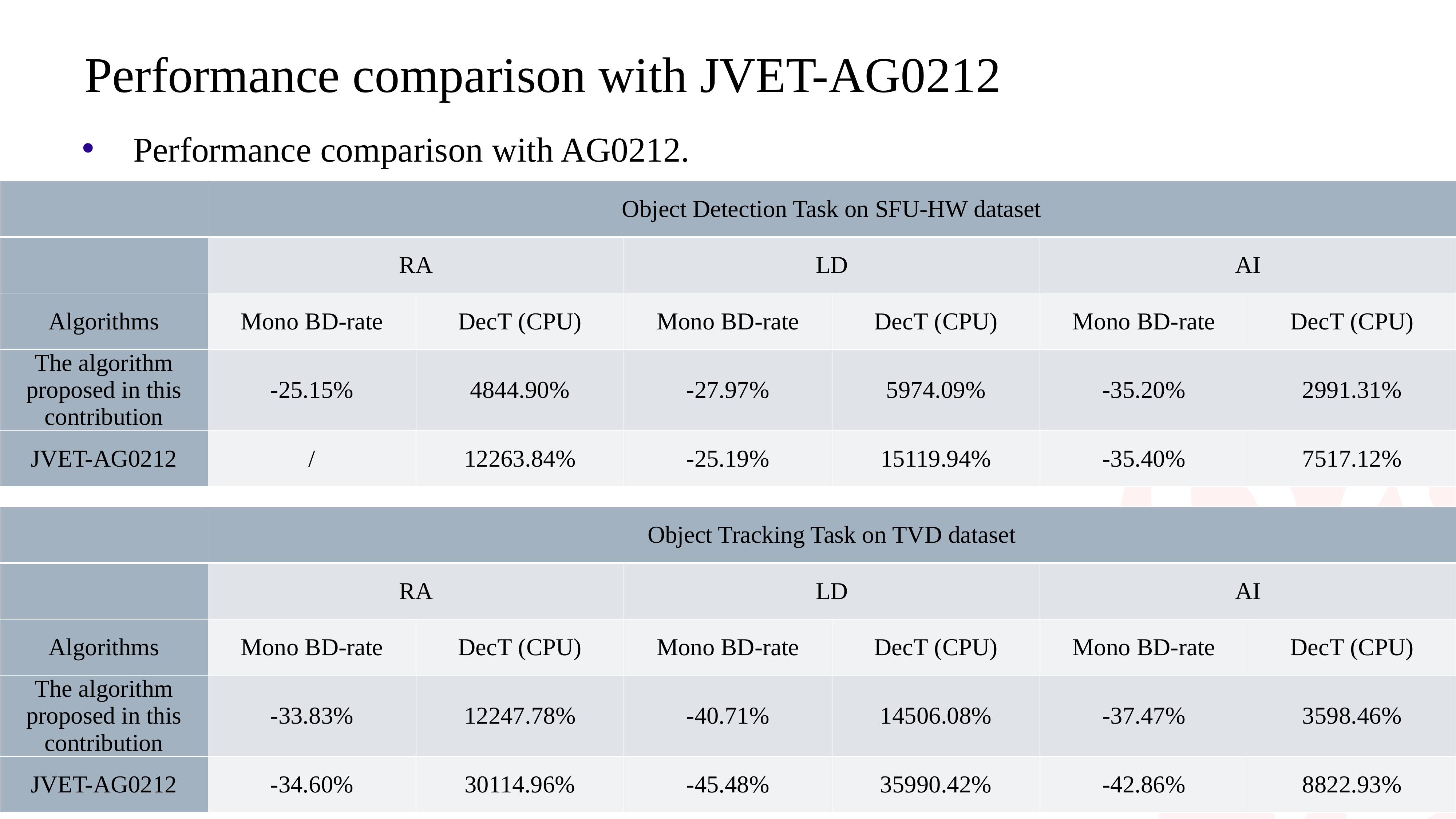

Performance comparison with JVET-AG0212
Performance comparison with AG0212.

|  | Object Detection Task on SFU-HW dataset |  |  |  |  |  |
| --- | --- | --- | --- | --- | --- | --- |
|  | RA |  | LD |  | AI |  |
| Algorithms | Mono BD-rate | DecT (CPU) | Mono BD-rate | DecT (CPU) | Mono BD-rate | DecT (CPU) |
| The algorithm proposed in this contribution | -25.15% | 4844.90% | -27.97% | 5974.09% | -35.20% | 2991.31% |
| JVET-AG0212 | / | 12263.84% | -25.19% | 15119.94% | -35.40% | 7517.12% |
|  | Object Tracking Task on TVD dataset |  |  |  |  |  |
| --- | --- | --- | --- | --- | --- | --- |
|  | RA |  | LD |  | AI |  |
| Algorithms | Mono BD-rate | DecT (CPU) | Mono BD-rate | DecT (CPU) | Mono BD-rate | DecT (CPU) |
| The algorithm proposed in this contribution | -33.83% | 12247.78% | -40.71% | 14506.08% | -37.47% | 3598.46% |
| JVET-AG0212 | -34.60% | 30114.96% | -45.48% | 35990.42% | -42.86% | 8822.93% |
6